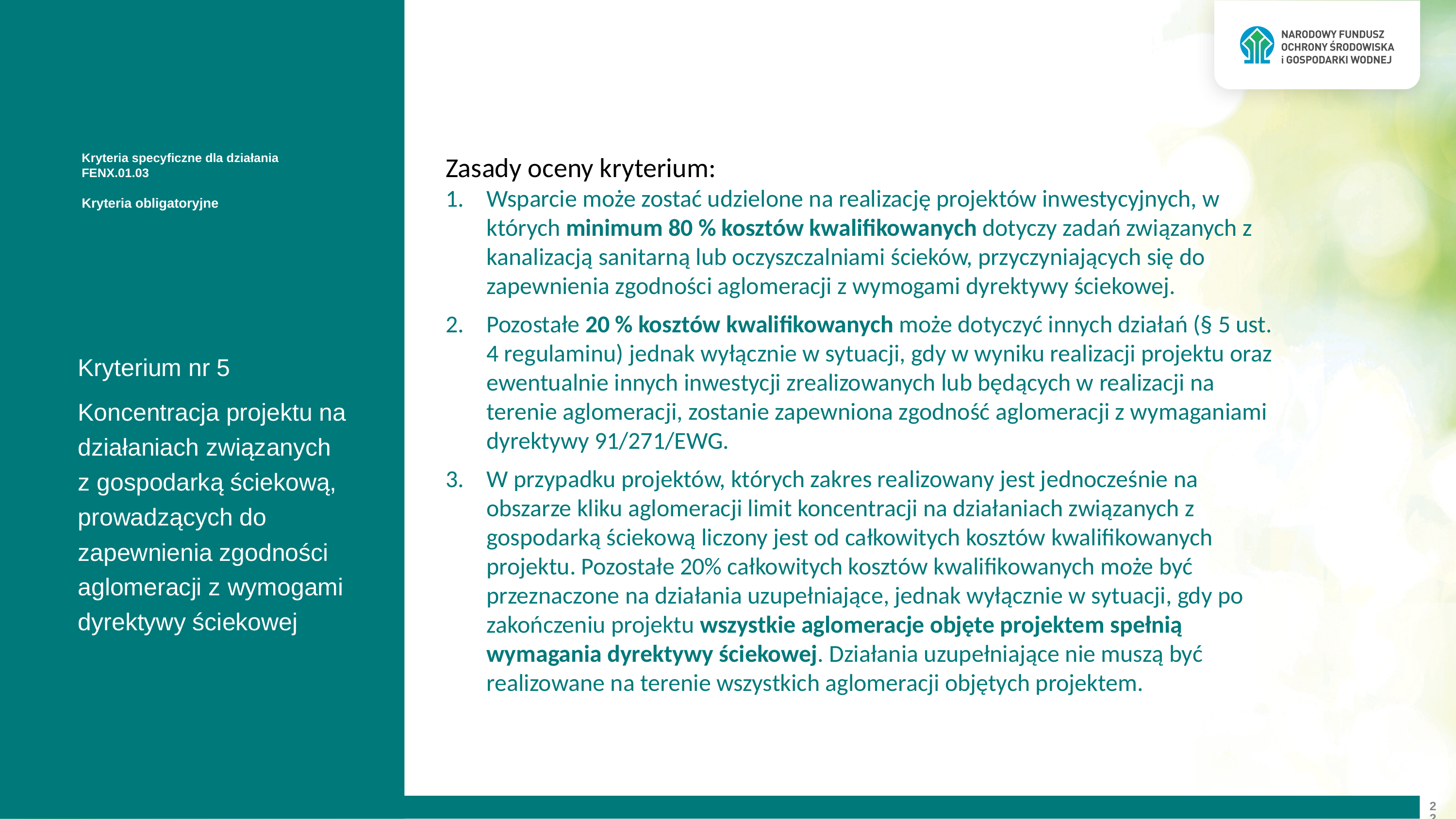

Kryteria specyficzne dla działania FENX.01.03
Kryteria obligatoryjne
Zasady oceny kryterium:
Wsparcie może zostać udzielone na realizację projektów inwestycyjnych, w których minimum 80 % kosztów kwalifikowanych dotyczy zadań związanych z kanalizacją sanitarną lub oczyszczalniami ścieków, przyczyniających się do zapewnienia zgodności aglomeracji z wymogami dyrektywy ściekowej.
Pozostałe 20 % kosztów kwalifikowanych może dotyczyć innych działań (§ 5 ust. 4 regulaminu) jednak wyłącznie w sytuacji, gdy w wyniku realizacji projektu oraz ewentualnie innych inwestycji zrealizowanych lub będących w realizacji na terenie aglomeracji, zostanie zapewniona zgodność aglomeracji z wymaganiami dyrektywy 91/271/EWG.
W przypadku projektów, których zakres realizowany jest jednocześnie na obszarze kliku aglomeracji limit koncentracji na działaniach związanych z gospodarką ściekową liczony jest od całkowitych kosztów kwalifikowanych projektu. Pozostałe 20% całkowitych kosztów kwalifikowanych może być przeznaczone na działania uzupełniające, jednak wyłącznie w sytuacji, gdy po zakończeniu projektu wszystkie aglomeracje objęte projektem spełnią wymagania dyrektywy ściekowej. Działania uzupełniające nie muszą być realizowane na terenie wszystkich aglomeracji objętych projektem.

Kryterium nr 5
Koncentracja projektu na działaniach związanych z gospodarką ściekową, prowadzących do zapewnienia zgodności aglomeracji z wymogami dyrektywy ściekowej
22